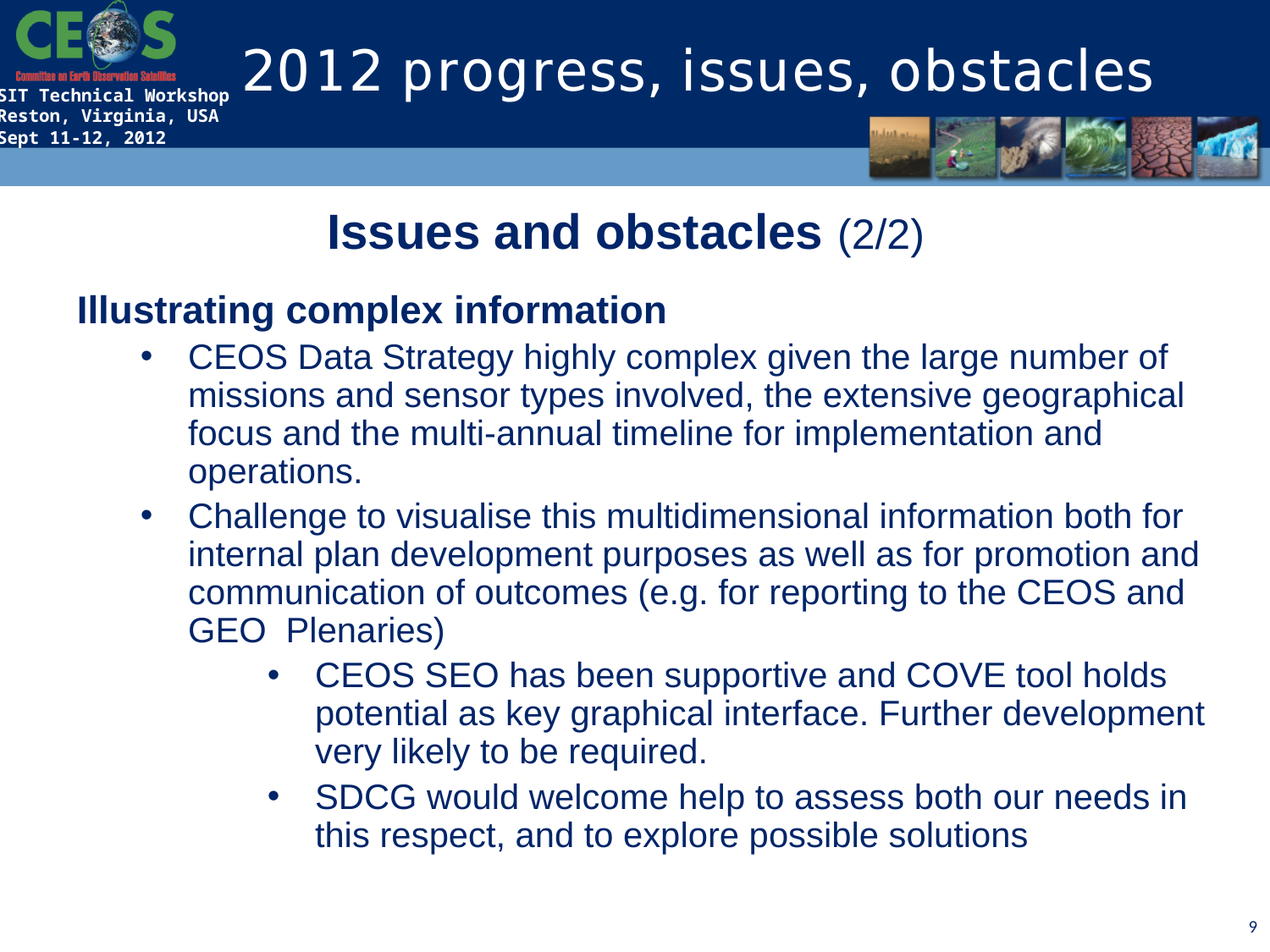

2012 progress, issues, obstacles
Issues and obstacles (2/2)

Illustrating complex information
CEOS Data Strategy highly complex given the large number of missions and sensor types involved, the extensive geographical focus and the multi-annual timeline for implementation and operations.
Challenge to visualise this multidimensional information both for internal plan development purposes as well as for promotion and communication of outcomes (e.g. for reporting to the CEOS and GEO  Plenaries)
CEOS SEO has been supportive and COVE tool holds potential as key graphical interface. Further development very likely to be required.
SDCG would welcome help to assess both our needs in this respect, and to explore possible solutions
9